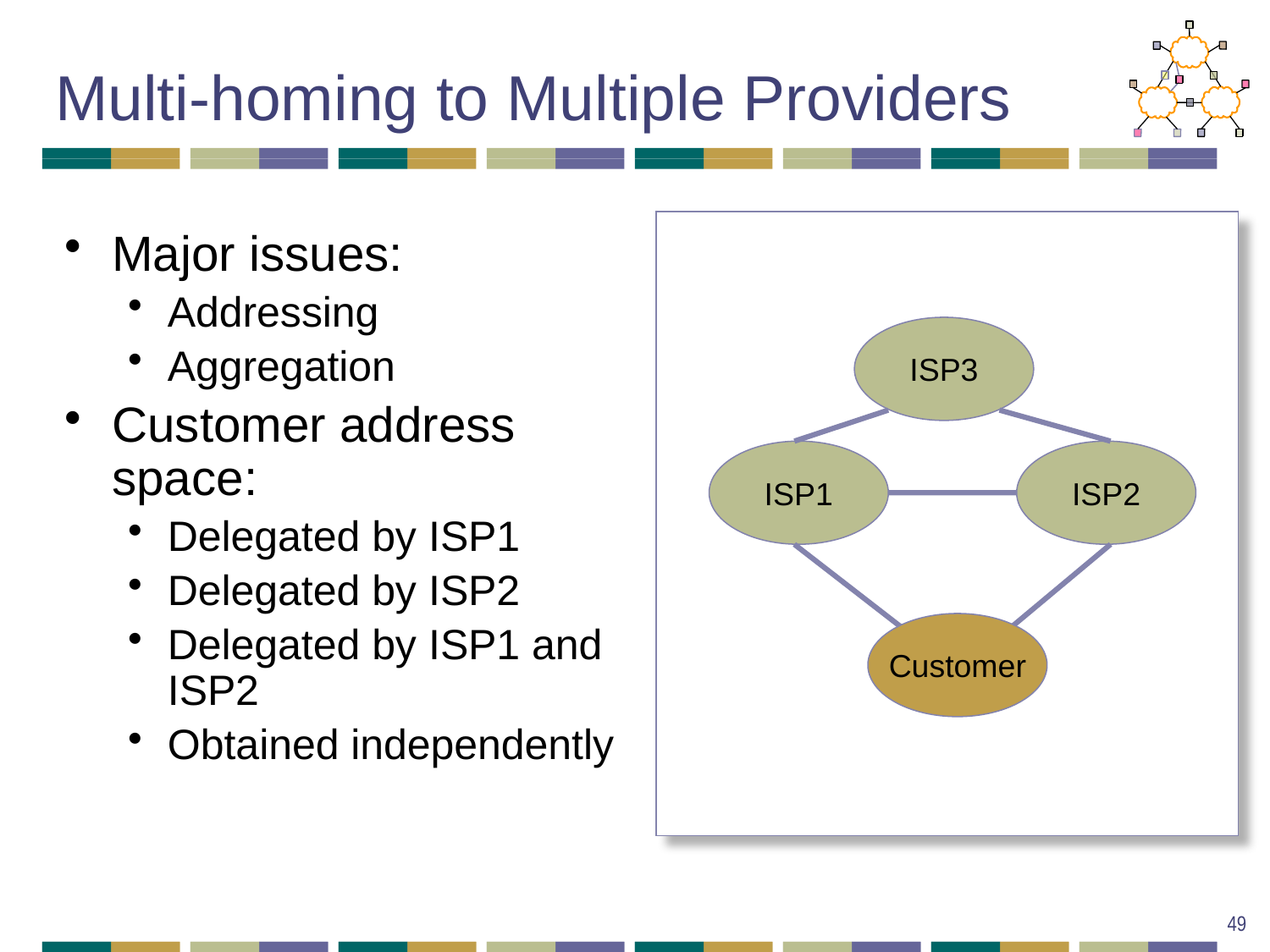

# Multi-homing to Multiple Providers

Major issues:
Addressing
Aggregation
Customer address space:
Delegated by ISP1
Delegated by ISP2
Delegated by ISP1 and ISP2
Obtained independently
ISP3

ISP1
ISP2

Customer
49